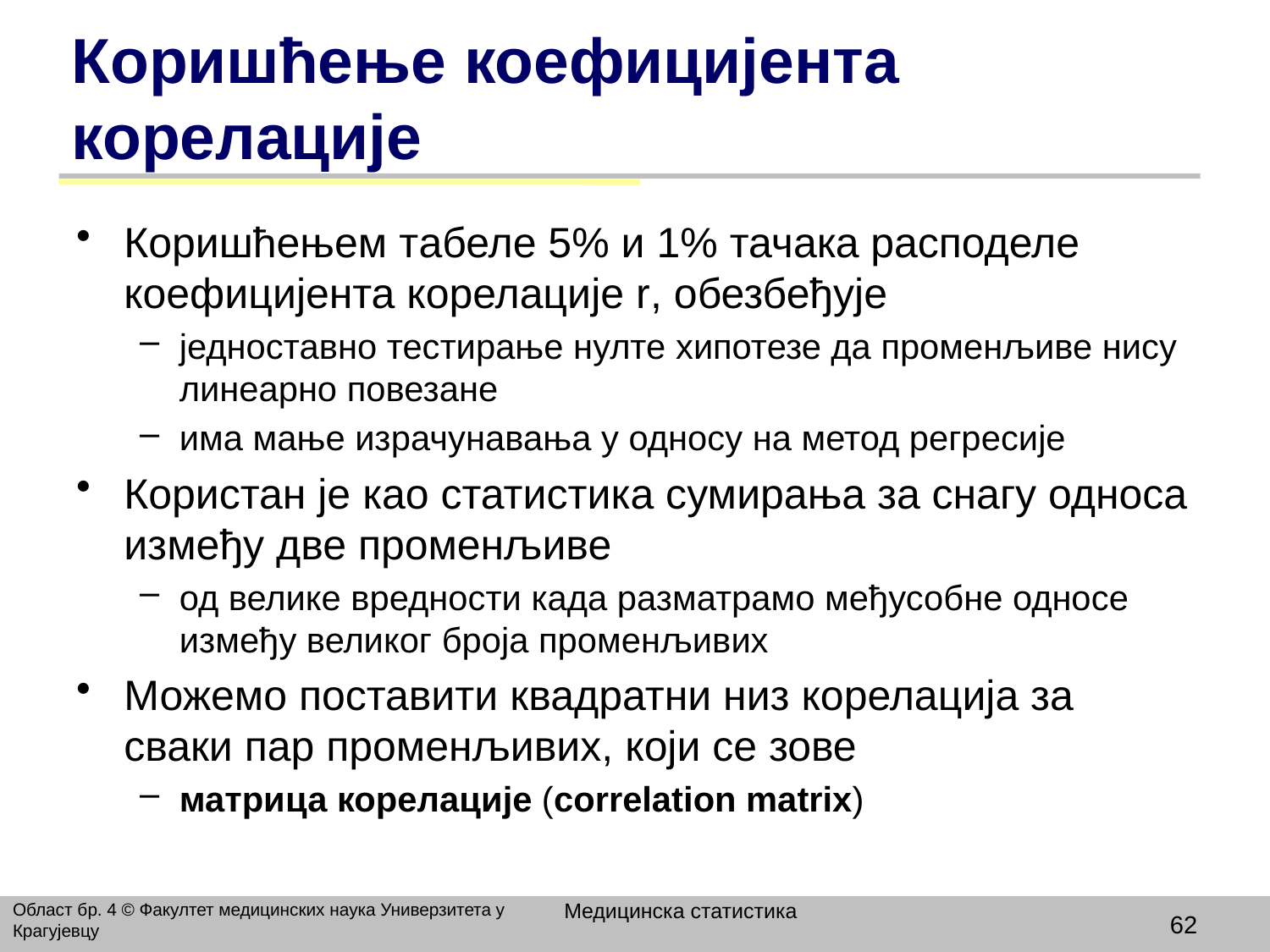

# Коришћење коефицијента корелације
Коришћењем табеле 5% и 1% тачака расподеле коефицијента корелације r, обезбеђује
једноставно тестирање нулте хипотезе да променљиве нису линеарно повезане
има мање израчунавања у односу на метод регресије
Користан је као статистика сумирања за снагу односа између две променљиве
од велике вредности када разматрамо међусобне односе између великог броја променљивих
Можемо поставити квадратни низ корелација за сваки пар променљивих, који се зове
матрица корелације (correlation matrix)
Медицинска статистика
Област бр. 4 © Факултет медицинских наука Универзитета у Крагујевцу
62